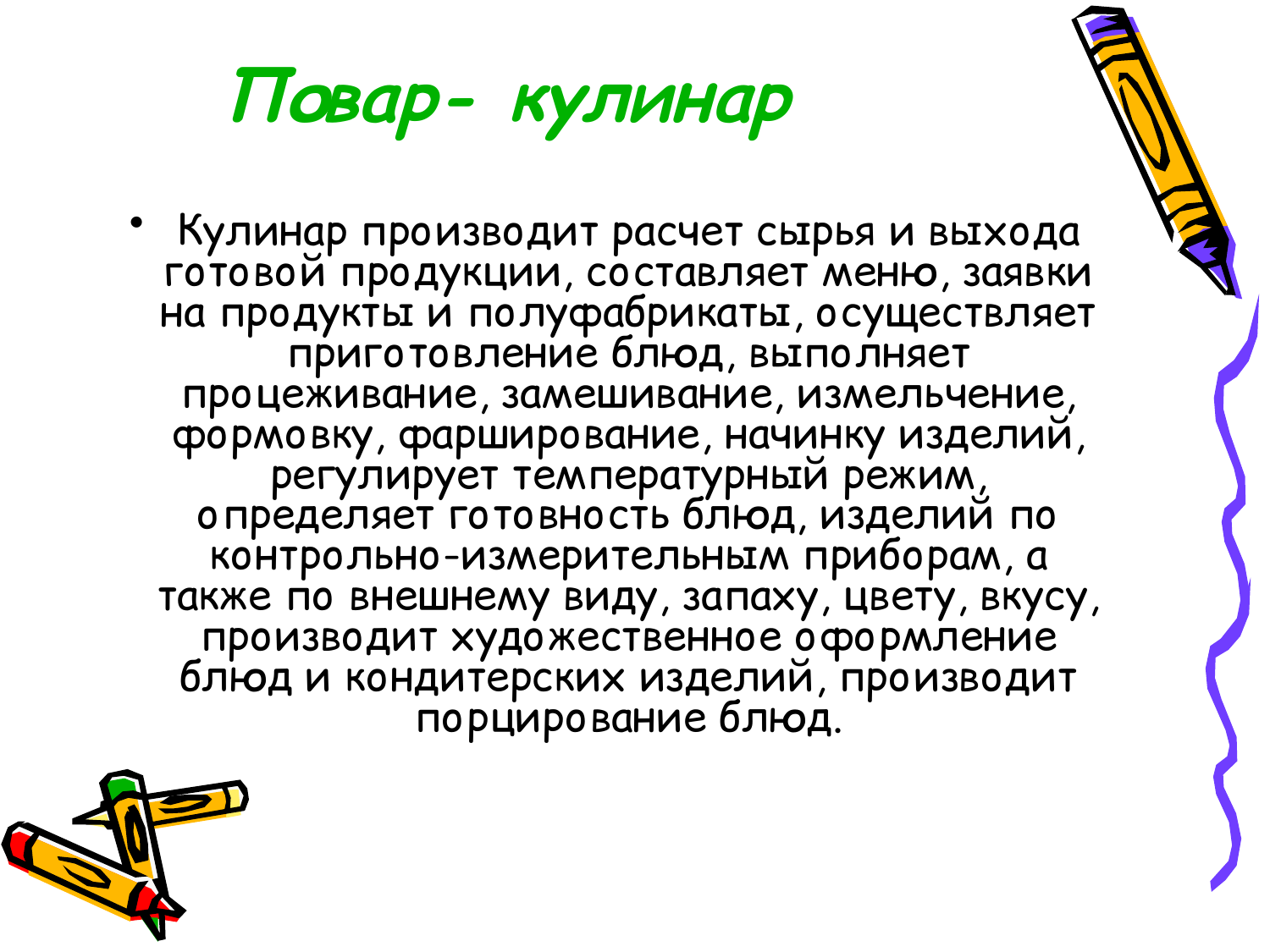

# Повар- кулинар
Кулинар производит расчет сырья и выхода готовой продукции, составляет меню, заявки на продукты и полуфабрикаты, осуществляет приготовление блюд, выполняет процеживание, замешивание, измельчение, формовку, фарширование, начинку изделий, регулирует температурный режим, определяет готовность блюд, изделий по контрольно-измерительным приборам, а также по внешнему виду, запаху, цвету, вкусу, производит художественное оформление блюд и кондитерских изделий, производит порцирование блюд.